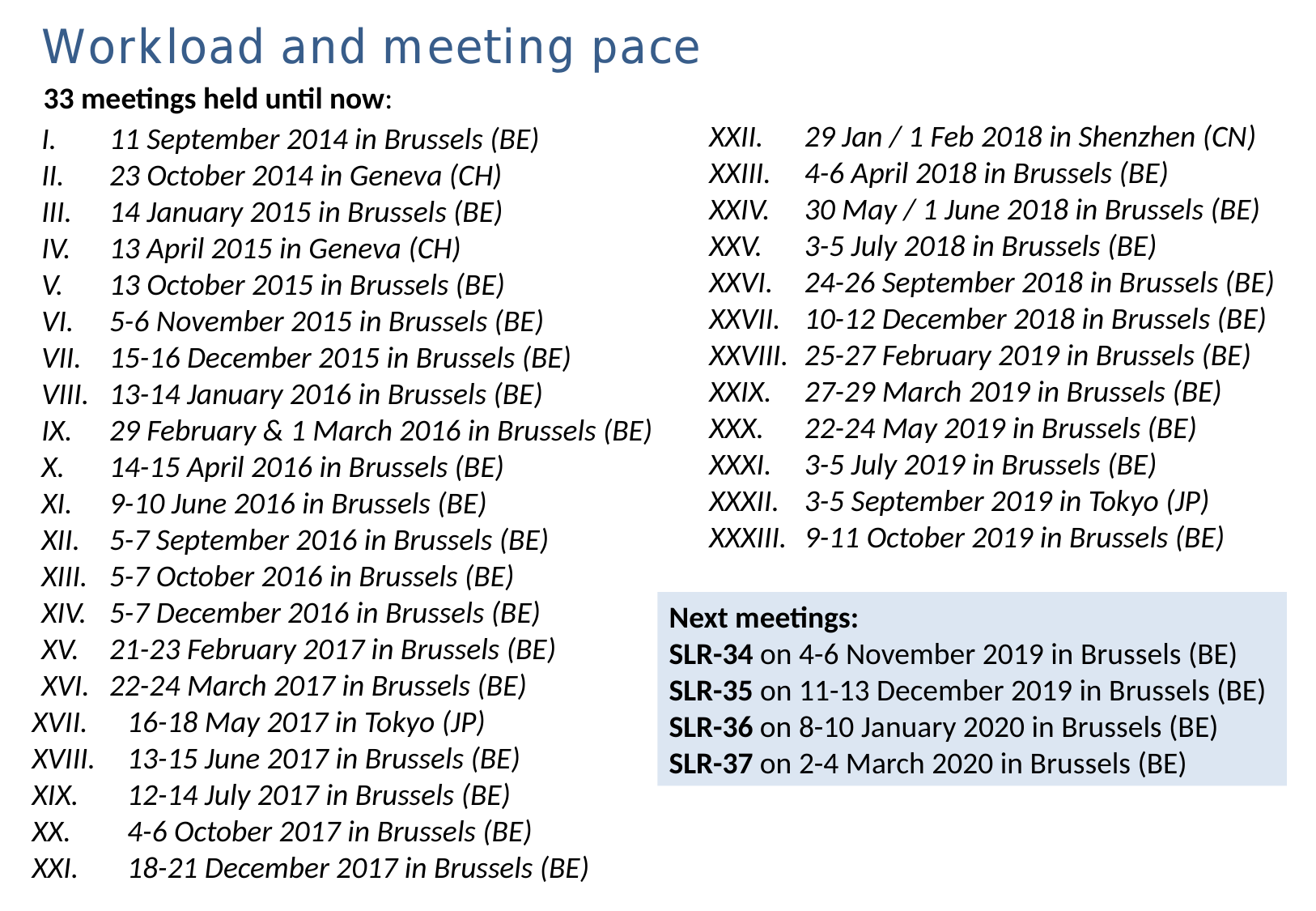

Workload and meeting pace
33 meetings held until now:
11 September 2014 in Brussels (BE)
23 October 2014 in Geneva (CH)
14 January 2015 in Brussels (BE)
13 April 2015 in Geneva (CH)
13 October 2015 in Brussels (BE)
5-6 November 2015 in Brussels (BE)
15-16 December 2015 in Brussels (BE)
13-14 January 2016 in Brussels (BE)
29 February & 1 March 2016 in Brussels (BE)
14-15 April 2016 in Brussels (BE)
9-10 June 2016 in Brussels (BE)
5-7 September 2016 in Brussels (BE)
5-7 October 2016 in Brussels (BE)
5-7 December 2016 in Brussels (BE)
21-23 February 2017 in Brussels (BE)
22-24 March 2017 in Brussels (BE)
16-18 May 2017 in Tokyo (JP)
13-15 June 2017 in Brussels (BE)
12-14 July 2017 in Brussels (BE)
4-6 October 2017 in Brussels (BE)
18-21 December 2017 in Brussels (BE)
29 Jan / 1 Feb 2018 in Shenzhen (CN)
4-6 April 2018 in Brussels (BE)
30 May / 1 June 2018 in Brussels (BE)
3-5 July 2018 in Brussels (BE)
24-26 September 2018 in Brussels (BE)
10-12 December 2018 in Brussels (BE)
25-27 February 2019 in Brussels (BE)
27-29 March 2019 in Brussels (BE)
22-24 May 2019 in Brussels (BE)
3-5 July 2019 in Brussels (BE)
3-5 September 2019 in Tokyo (JP)
9-11 October 2019 in Brussels (BE)
Next meetings:
SLR-34 on 4-6 November 2019 in Brussels (BE)
SLR-35 on 11-13 December 2019 in Brussels (BE)
SLR-36 on 8-10 January 2020 in Brussels (BE)
SLR-37 on 2-4 March 2020 in Brussels (BE)